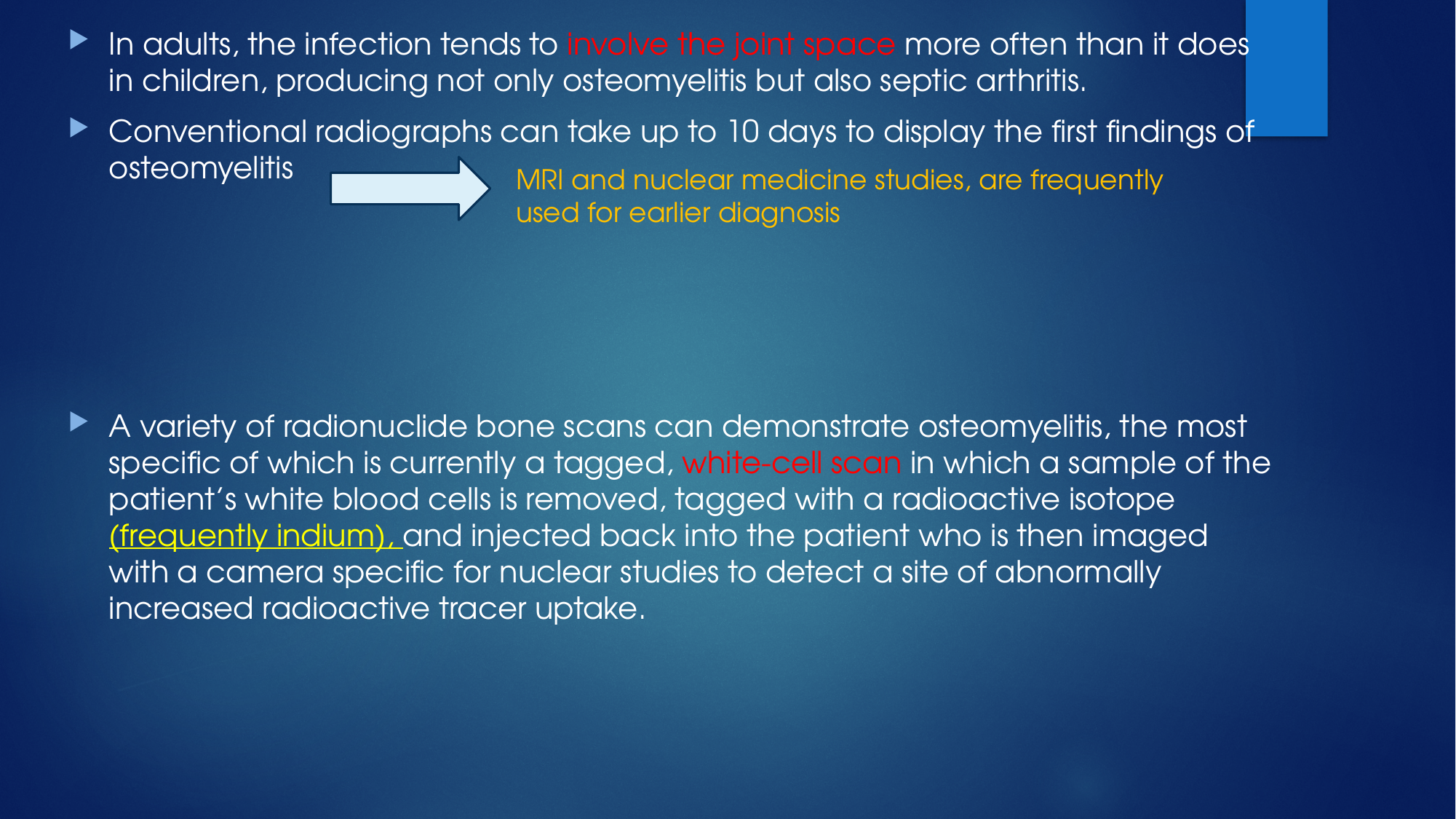

In adults, the infection tends to involve the joint space more often than it does in children, producing not only osteomyelitis but also septic arthritis.
Conventional radiographs can take up to 10 days to display the first findings of osteomyelitis

A variety of radionuclide bone scans can demonstrate osteomyelitis, the most specific of which is currently a tagged, white-cell scan in which a sample of the patient’s white blood cells is removed, tagged with a radioactive isotope (frequently indium), and injected back into the patient who is then imaged with a camera specific for nuclear studies to detect a site of abnormally increased radioactive tracer uptake.

MRI and nuclear medicine studies, are frequently used for earlier diagnosis